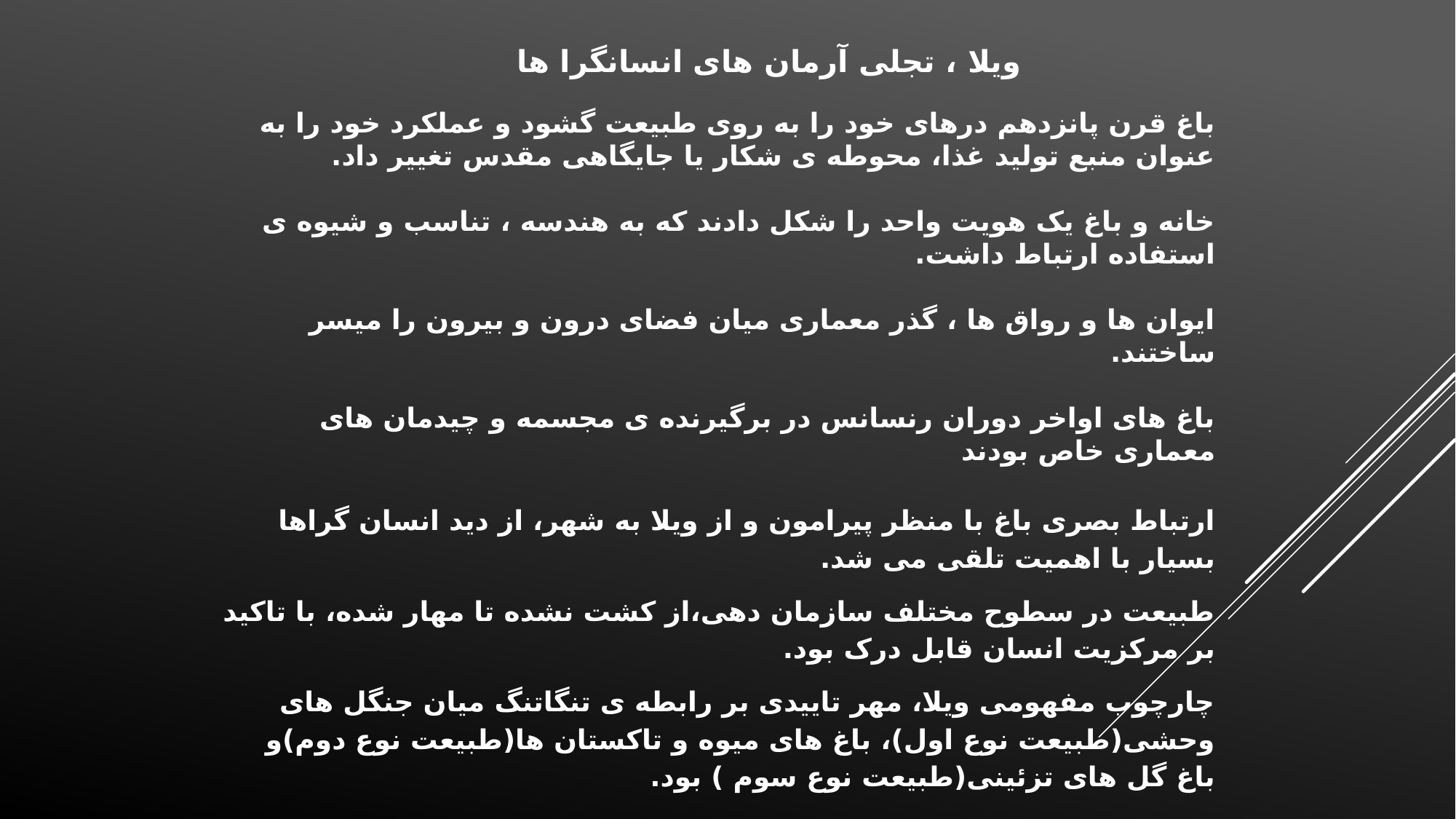

ویلا ، تجلی آرمان های انسانگرا ها
باغ قرن پانزدهم درهای خود را به روی طبیعت گشود و عملکرد خود را به عنوان منبع تولید غذا، محوطه ی شکار یا جایگاهی مقدس تغییر داد.

خانه و باغ یک هویت واحد را شکل دادند که به هندسه ، تناسب و شیوه ی استفاده ارتباط داشت.

ایوان ها و رواق ها ، گذر معماری میان فضای درون و بیرون را میسر ساختند.

باغ های اواخر دوران رنسانس در برگیرنده ی مجسمه و چیدمان های معماری خاص بودند

ارتباط بصری باغ با منظر پیرامون و از ویلا به شهر، از دید انسان گراها بسیار با اهمیت تلقی می شد.
طبیعت در سطوح مختلف سازمان دهی،از کشت نشده تا مهار شده، با تاکید بر مرکزیت انسان قابل درک بود.
چارچوب مفهومی ویلا، مهر تاییدی بر رابطه ی تنگاتنگ میان جنگل های وحشی(طبیعت نوع اول)، باغ های میوه و تاکستان ها(طبیعت نوع دوم)و باغ گل های تزئینی(طبیعت نوع سوم ) بود.

فلورانس مرکز تجارت پارچه و لباس، پایتخت فرهنگی اروپا در قرن پانزدهم بود.

ویلاهای خانواده ی مدیچی در کارِجی (نزدیک توسکانی) و فیِسول نمونه های خوبی از باغ های اوایل رنسانس هستند که همچون مامنی برای انزوای فلسفی عمل می کردند.